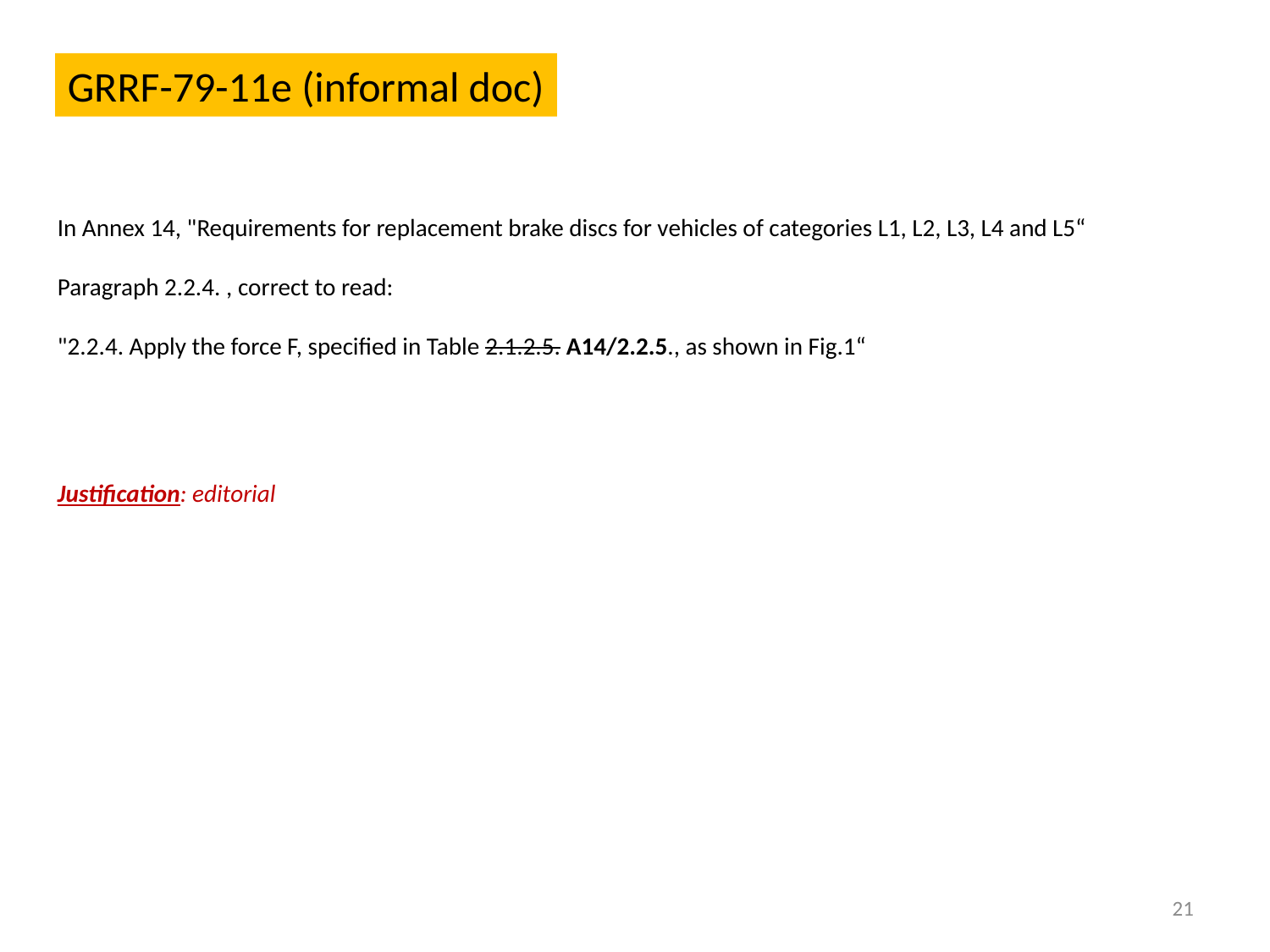

GRRF-79-11e (informal doc)
In Annex 14, "Requirements for replacement brake discs for vehicles of categories L1, L2, L3, L4 and L5“

Paragraph 2.2.4. , correct to read:

"2.2.4. Apply the force F, specified in Table 2.1.2.5. A14/2.2.5., as shown in Fig.1“

Justification: editorial
21